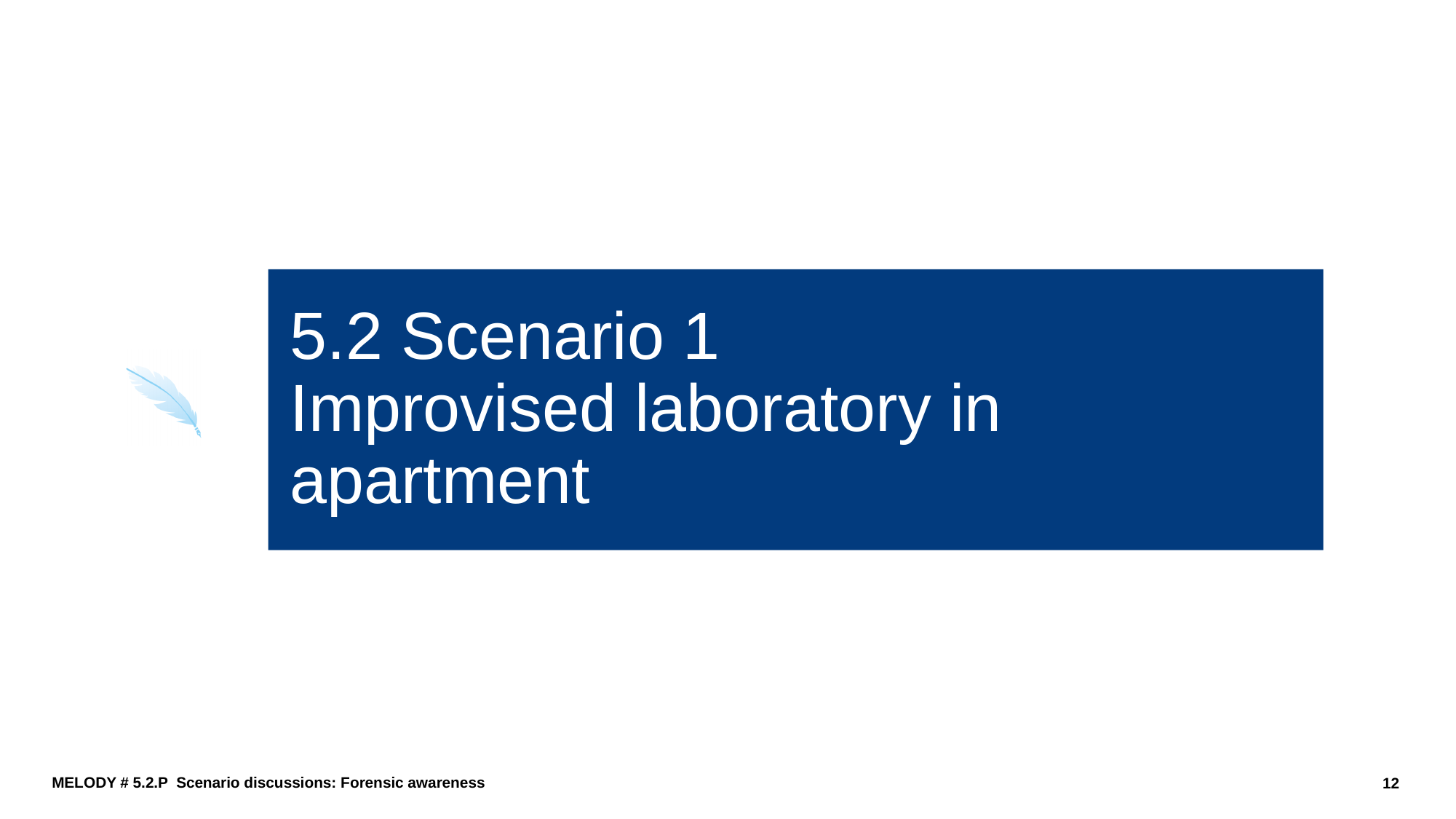

# 5.2 Scenario 1 Improvised laboratory in apartment
MELODY # 5.2.P  Scenario discussions: Forensic awareness
12